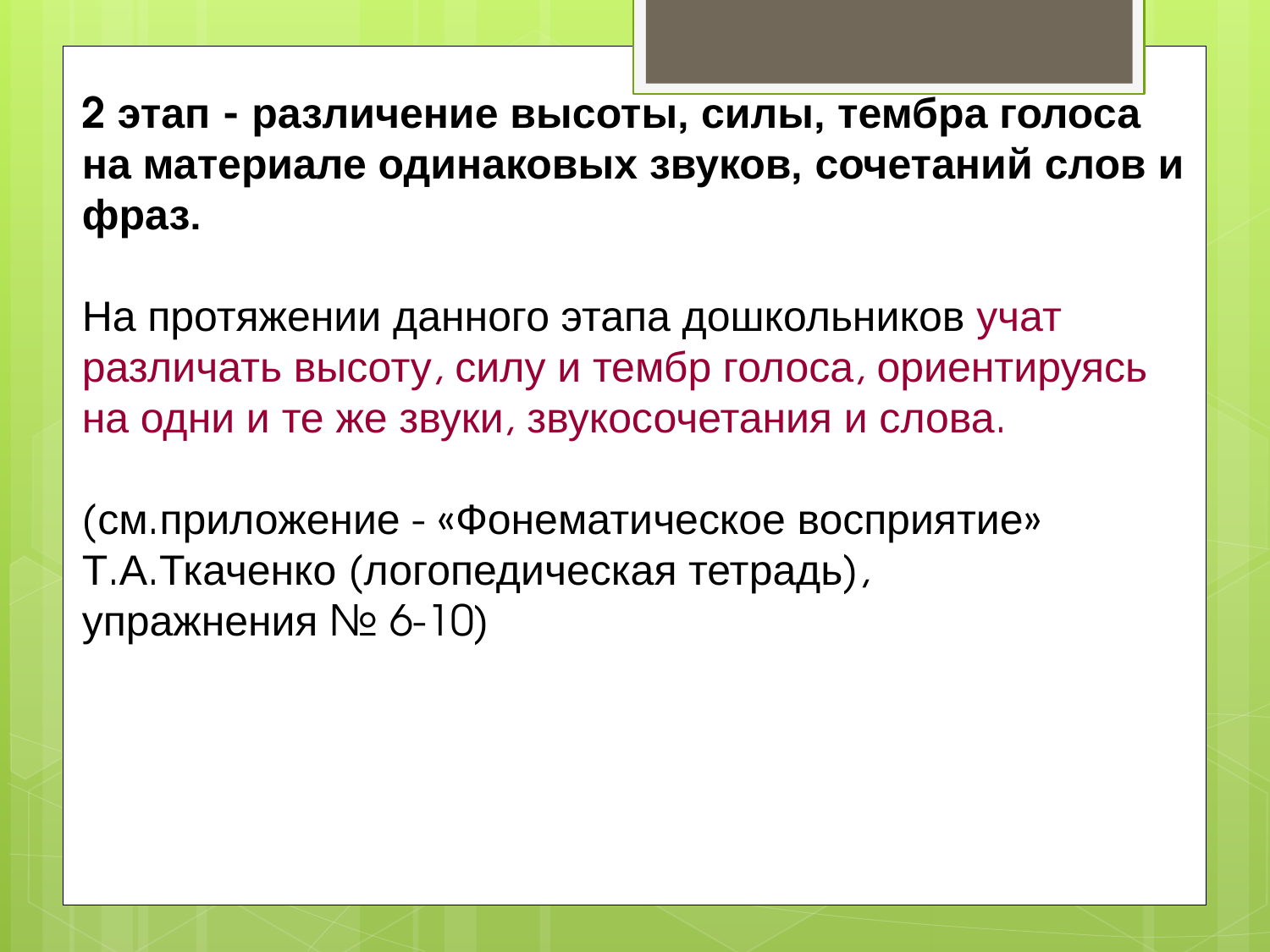

2 этап - различение высоты, силы, тембра голоса на материале одинаковых звуков, сочетаний слов и фраз.

На протяжении данного этапа дошкольников учат различать высоту, силу и тембр голоса, ориентируясь на одни и те же звуки, звукосочетания и слова.

(см.приложение - «Фонематическое восприятие» Т.А.Ткаченко (логопедическая тетрадь),
упражнения № 6-10)